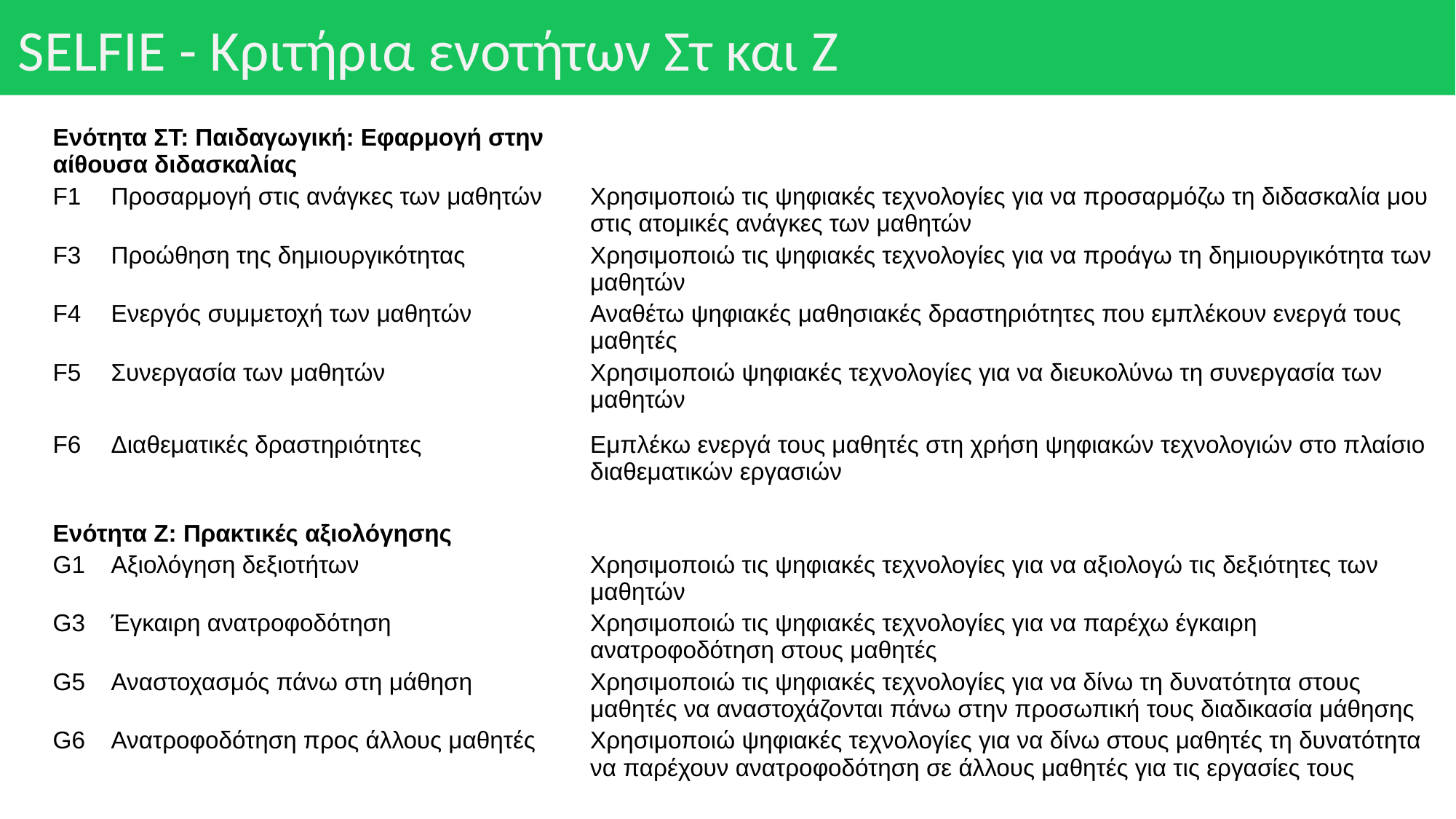

# SELFIE - Κριτήρια ενοτήτων Στ και Ζ
| Ενότητα ΣΤ: Παιδαγωγική: Εφαρμογή στην αίθουσα διδασκαλίας |  |  |
| --- | --- | --- |
| F1 | Προσαρμογή στις ανάγκες των μαθητών | Χρησιμοποιώ τις ψηφιακές τεχνολογίες για να προσαρμόζω τη διδασκαλία μου στις ατομικές ανάγκες των μαθητών |
| F3 | Προώθηση της δημιουργικότητας | Χρησιμοποιώ τις ψηφιακές τεχνολογίες για να προάγω τη δημιουργικότητα των μαθητών |
| F4 | Ενεργός συμμετοχή των μαθητών | Αναθέτω ψηφιακές μαθησιακές δραστηριότητες που εμπλέκουν ενεργά τους μαθητές |
| F5 | Συνεργασία των μαθητών | Χρησιμοποιώ ψηφιακές τεχνολογίες για να διευκολύνω τη συνεργασία των μαθητών |
| F6 | Διαθεματικές δραστηριότητες | Εμπλέκω ενεργά τους μαθητές στη χρήση ψηφιακών τεχνολογιών στο πλαίσιο διαθεματικών εργασιών |
|  |  |  |
| Ενότητα Ζ: Πρακτικές αξιολόγησης |  |  |
| G1 | Αξιολόγηση δεξιοτήτων | Χρησιμοποιώ τις ψηφιακές τεχνολογίες για να αξιολογώ τις δεξιότητες των μαθητών |
| G3 | Έγκαιρη ανατροφοδότηση | Χρησιμοποιώ τις ψηφιακές τεχνολογίες για να παρέχω έγκαιρη ανατροφοδότηση στους μαθητές |
| G5 | Αναστοχασμός πάνω στη μάθηση | Χρησιμοποιώ τις ψηφιακές τεχνολογίες για να δίνω τη δυνατότητα στους μαθητές να αναστοχάζονται πάνω στην προσωπική τους διαδικασία μάθησης |
| G6 | Ανατροφοδότηση προς άλλους μαθητές | Χρησιμοποιώ ψηφιακές τεχνολογίες για να δίνω στους μαθητές τη δυνατότητα να παρέχουν ανατροφοδότηση σε άλλους μαθητές για τις εργασίες τους |